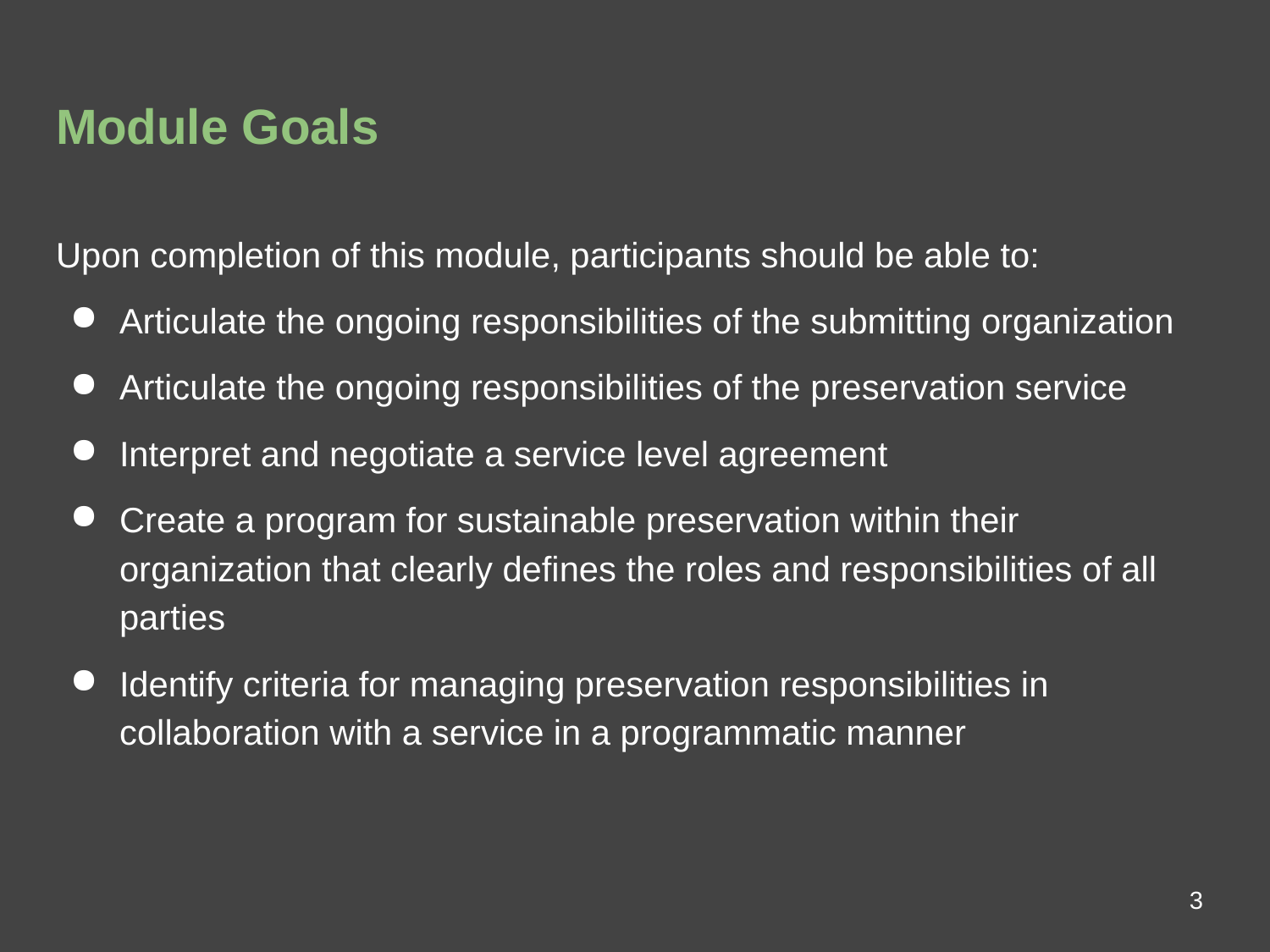

# Module Goals
Upon completion of this module, participants should be able to:
Articulate the ongoing responsibilities of the submitting organization
Articulate the ongoing responsibilities of the preservation service
Interpret and negotiate a service level agreement
Create a program for sustainable preservation within their organization that clearly defines the roles and responsibilities of all parties
Identify criteria for managing preservation responsibilities in collaboration with a service in a programmatic manner
3